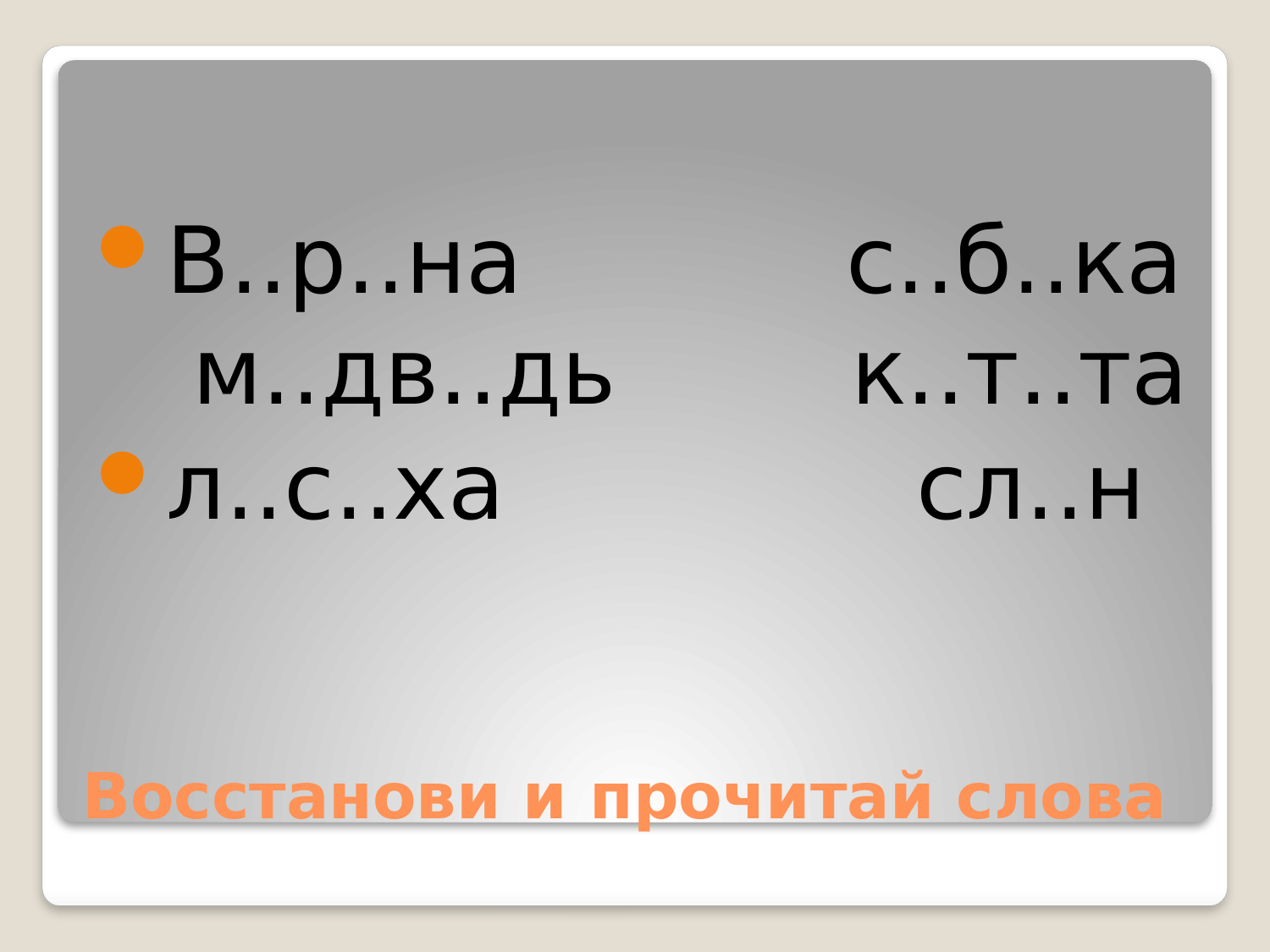

В..р..на           с..б..ка   м..дв..дь        к..т..та
л..с..ха              сл..н
# Восстанови и прочитай слова